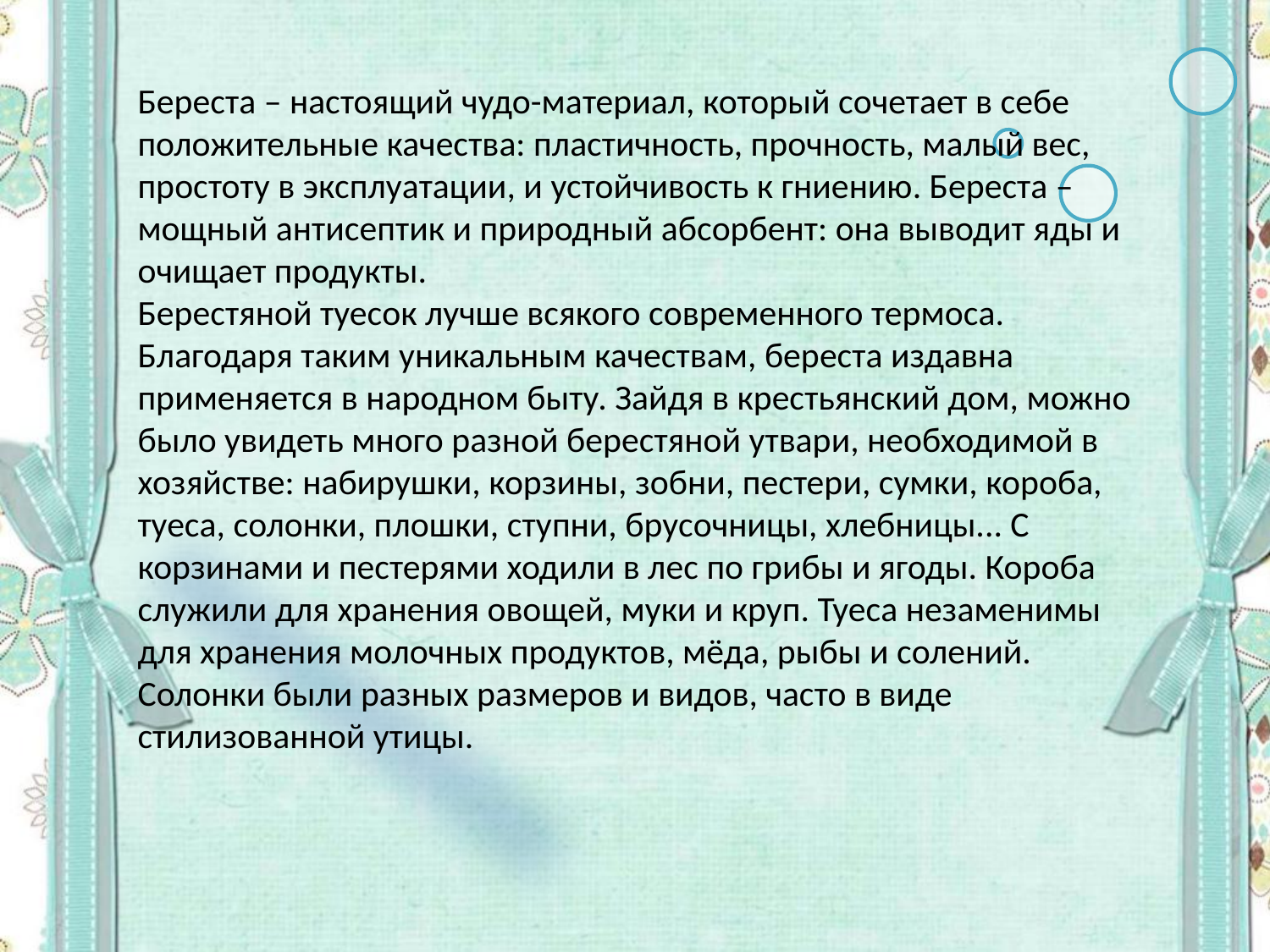

Береста – настоящий чудо-материал, который сочетает в себе положительные качества: пластичность, прочность, малый вес, простоту в эксплуатации, и устойчивость к гниению. Береста – мощный антисептик и природный абсорбент: она выводит яды и очищает продукты.
Берестяной туесок лучше всякого современного термоса.
Благодаря таким уникальным качествам, береста издавна применяется в народном быту. Зайдя в крестьянский дом, можно было увидеть много разной берестяной утвари, необходимой в хозяйстве: набирушки, корзины, зобни, пестери, сумки, короба, туеса, солонки, плошки, ступни, брусочницы, хлебницы... С корзинами и пестерями ходили в лес по грибы и ягоды. Короба служили для хранения овощей, муки и круп. Туеса незаменимы для хранения молочных продуктов, мёда, рыбы и солений. Солонки были разных размеров и видов, часто в виде стилизованной утицы.